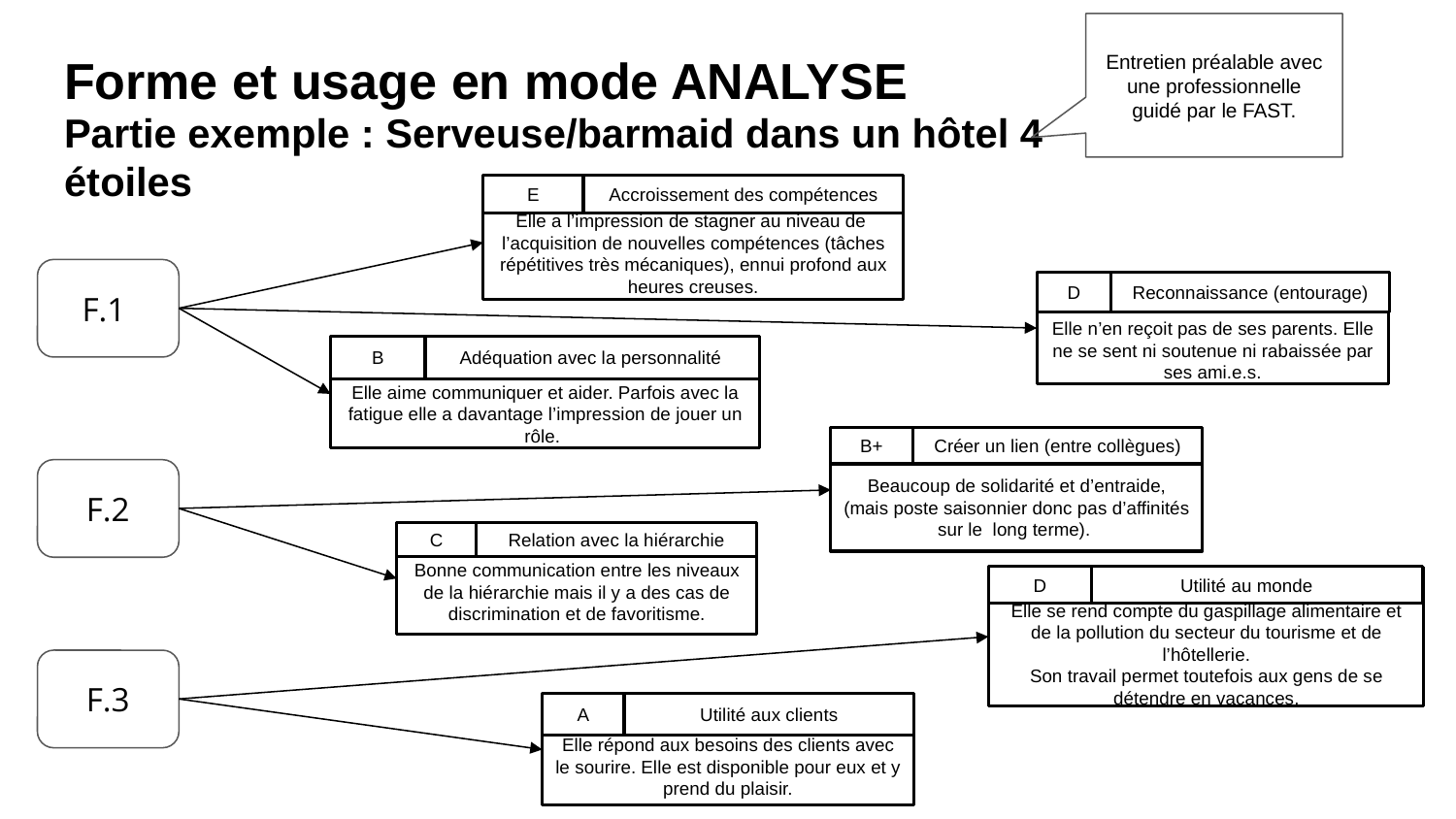

Entretien préalable avec une professionnelle guidé par le FAST.
# Forme et usage en mode ANALYSE
Partie exemple : Serveuse/barmaid dans un hôtel 4 étoiles
Accroissement des compétences
E

Elle a l’impression de stagner au niveau de  l’acquisition de nouvelles compétences (tâches répétitives très mécaniques), ennui profond aux heures creuses.
F.1
Reconnaissance (entourage)
D

Elle n’en reçoit pas de ses parents. Elle ne se sent ni soutenue ni rabaissée par ses ami.e.s.
Adéquation avec la personnalité
B

Elle aime communiquer et aider. Parfois avec la fatigue elle a davantage l’impression de jouer un rôle.
B+

Créer un lien (entre collègues)

Beaucoup de solidarité et d’entraide,
(mais poste saisonnier donc pas d’affinités sur le  long terme).
F.2
C
Relation avec la hiérarchie

Bonne communication entre les niveaux de la hiérarchie mais il y a des cas de discrimination et de favoritisme.

D
Utilité au monde

Elle se rend compte du gaspillage alimentaire et de la pollution du secteur du tourisme et de l’hôtellerie.
Son travail permet toutefois aux gens de se détendre en vacances.
F.3
Utilité aux clients
A

Elle répond aux besoins des clients avec le sourire. Elle est disponible pour eux et y prend du plaisir.